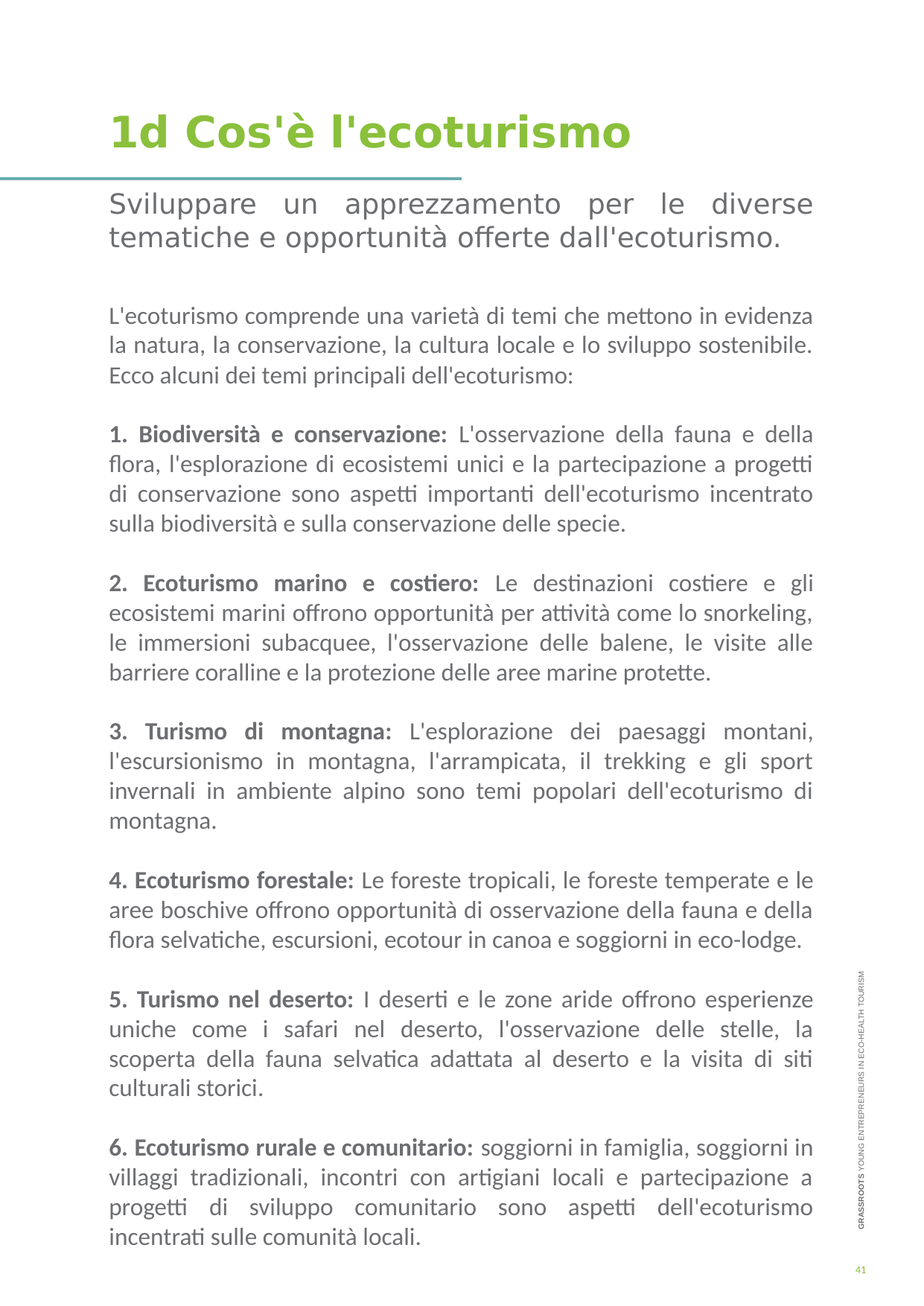

1d Cos'è l'ecoturismo
Sviluppare un apprezzamento per le diverse tematiche e opportunità offerte dall'ecoturismo.
L'ecoturismo comprende una varietà di temi che mettono in evidenza la natura, la conservazione, la cultura locale e lo sviluppo sostenibile. Ecco alcuni dei temi principali dell'ecoturismo:

1. Biodiversità e conservazione: L'osservazione della fauna e della flora, l'esplorazione di ecosistemi unici e la partecipazione a progetti di conservazione sono aspetti importanti dell'ecoturismo incentrato sulla biodiversità e sulla conservazione delle specie.

2. Ecoturismo marino e costiero: Le destinazioni costiere e gli ecosistemi marini offrono opportunità per attività come lo snorkeling, le immersioni subacquee, l'osservazione delle balene, le visite alle barriere coralline e la protezione delle aree marine protette.

3. Turismo di montagna: L'esplorazione dei paesaggi montani, l'escursionismo in montagna, l'arrampicata, il trekking e gli sport invernali in ambiente alpino sono temi popolari dell'ecoturismo di montagna.

4. Ecoturismo forestale: Le foreste tropicali, le foreste temperate e le aree boschive offrono opportunità di osservazione della fauna e della flora selvatiche, escursioni, ecotour in canoa e soggiorni in eco-lodge.

5. Turismo nel deserto: I deserti e le zone aride offrono esperienze uniche come i safari nel deserto, l'osservazione delle stelle, la scoperta della fauna selvatica adattata al deserto e la visita di siti culturali storici.

6. Ecoturismo rurale e comunitario: soggiorni in famiglia, soggiorni in villaggi tradizionali, incontri con artigiani locali e partecipazione a progetti di sviluppo comunitario sono aspetti dell'ecoturismo incentrati sulle comunità locali.

41